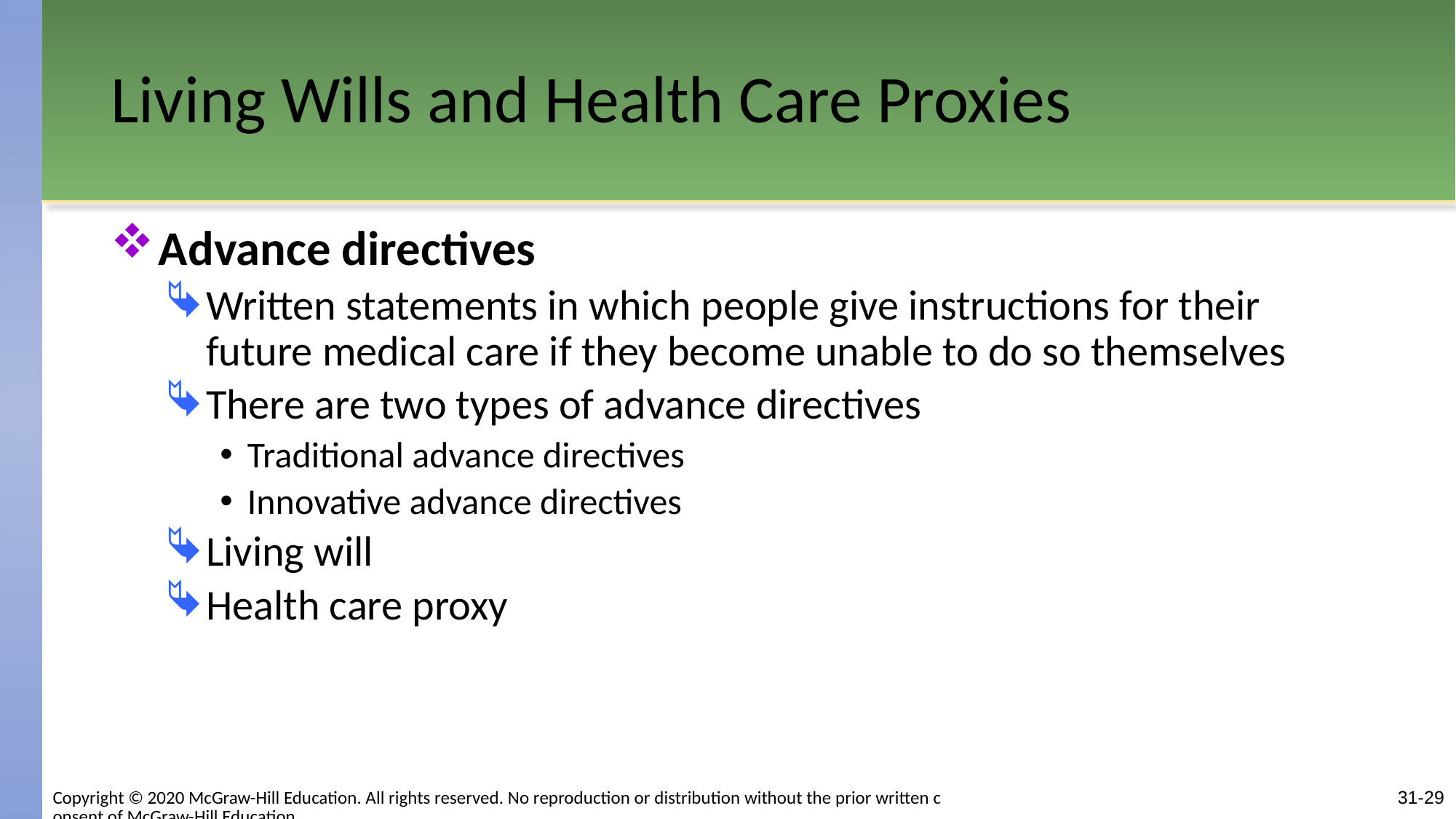

# Living Wills and Health Care Proxies
Advance directives
Written statements in which people give instructions for their future medical care if they become unable to do so themselves
There are two types of advance directives
Traditional advance directives
Innovative advance directives
Living will
Health care proxy

Copyright © 2020 McGraw-Hill Education. All rights reserved. No reproduction or distribution without the prior written consent of McGraw-Hill Education.
31-29